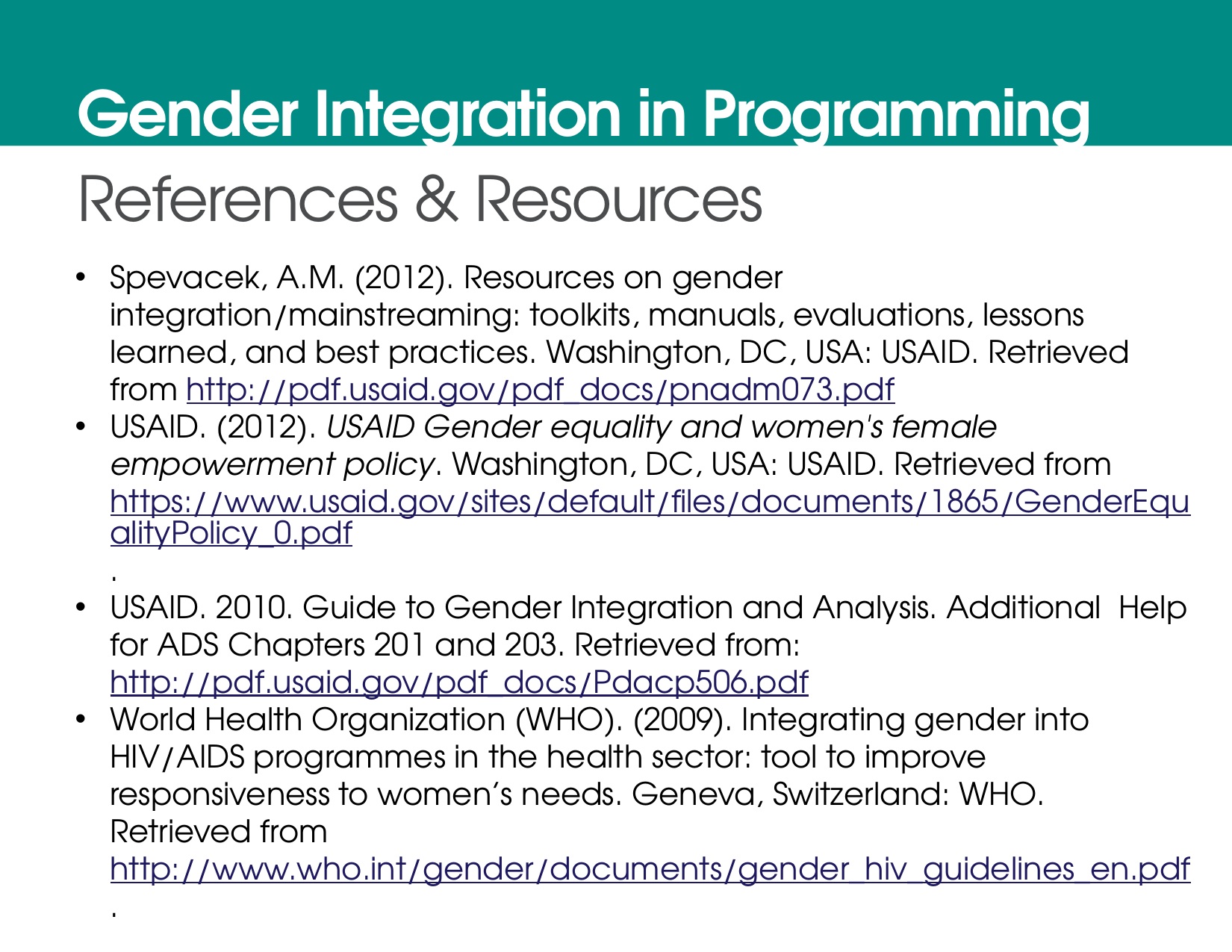

Gender Integration in Programming References & Resources
Spevacek, A.M. (2012). Resources on gender integration/mainstreaming: toolkits, manuals, evaluations, lessons learned, and best practices. Washington, DC, USA: USAID. Retrieved from http://pdf.usaid.gov/pdf_docs/pnadm073.pdf
USAID. (2012). USAID Gender equality and women's female empowerment policy. Washington, DC, USA: USAID. Retrieved from https://www.usaid.gov/sites/default/files/documents/1865/GenderEqualityPolicy_0.pdf.
USAID. 2010. Guide to Gender Integration and Analysis. Additional  Help for ADS Chapters 201 and 203. Retrieved from: http://pdf.usaid.gov/pdf_docs/Pdacp506.pdf
World Health Organization (WHO). (2009). Integrating gender into HIV/AIDS programmes in the health sector: tool to improve responsiveness to women’s needs. Geneva, Switzerland: WHO. Retrieved from http://www.who.int/gender/documents/gender_hiv_guidelines_en.pdf.